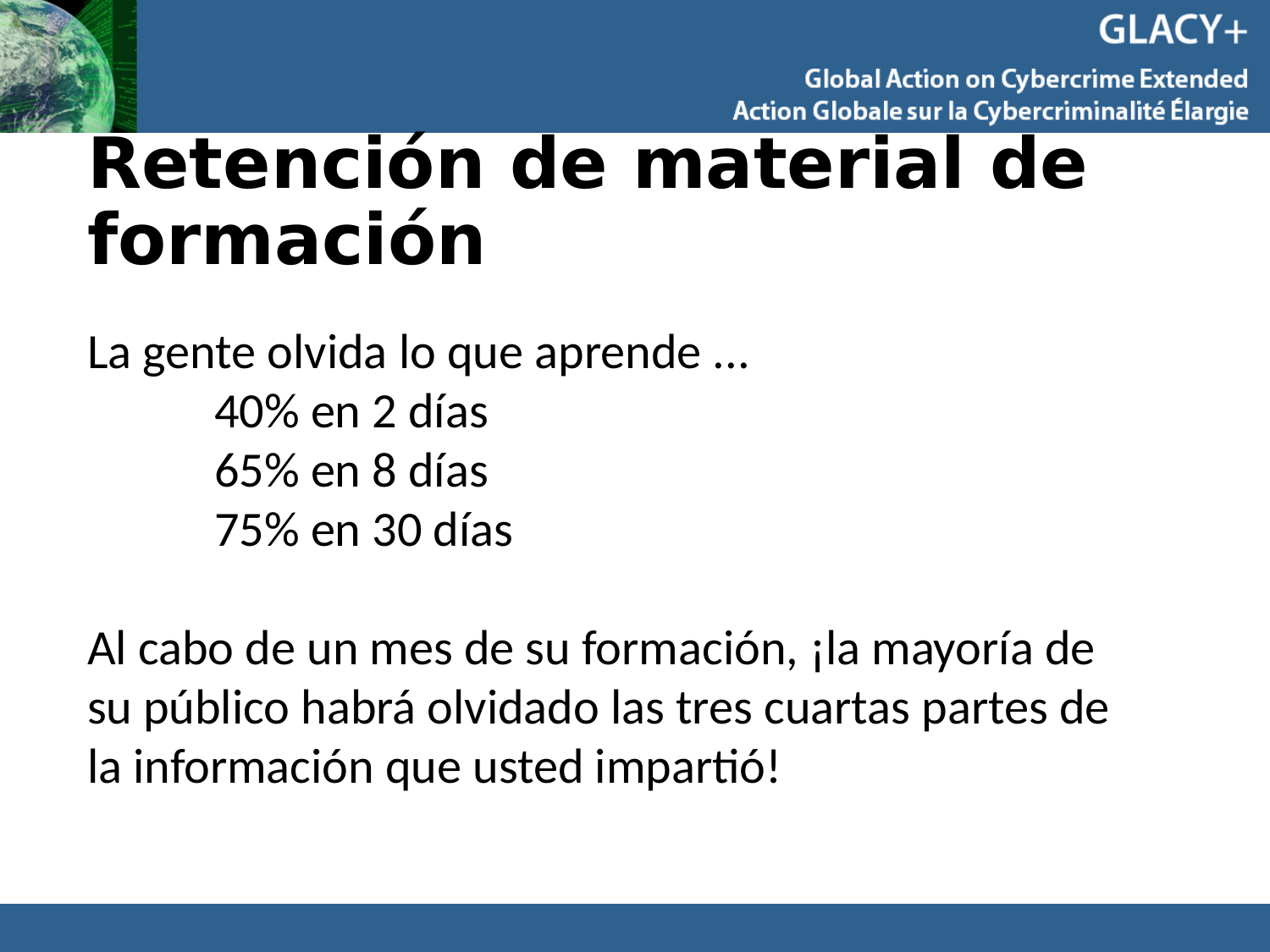

# Retención de material de formación
La gente olvida lo que aprende ...
40% en 2 días
65% en 8 días
75% en 30 días

Al cabo de un mes de su formación, ¡la mayoría de su público habrá olvidado las tres cuartas partes de la información que usted impartió!